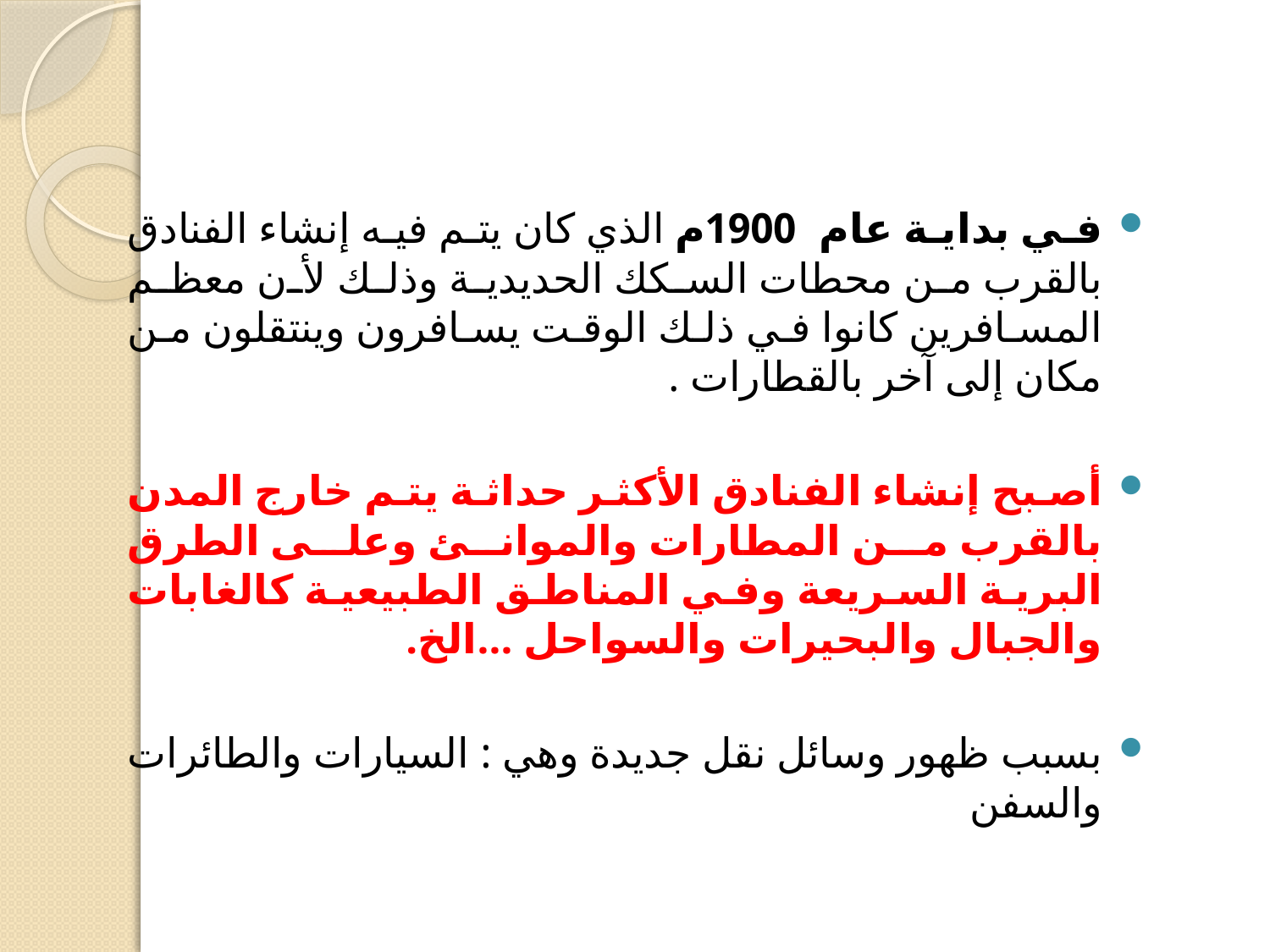

في بداية عام 1900م الذي كان يتم فيه إنشاء الفنادق بالقرب من محطات السكك الحديدية وذلك لأن معظم المسافرين كانوا في ذلك الوقت يسافرون وينتقلون من مكان إلى آخر بالقطارات .

أصبح إنشاء الفنادق الأكثر حداثة يتم خارج المدن بالقرب من المطارات والموانئ وعلى الطرق البرية السريعة وفي المناطق الطبيعية كالغابات والجبال والبحيرات والسواحل ...الخ.

بسبب ظهور وسائل نقل جديدة وهي : السيارات والطائرات والسفن